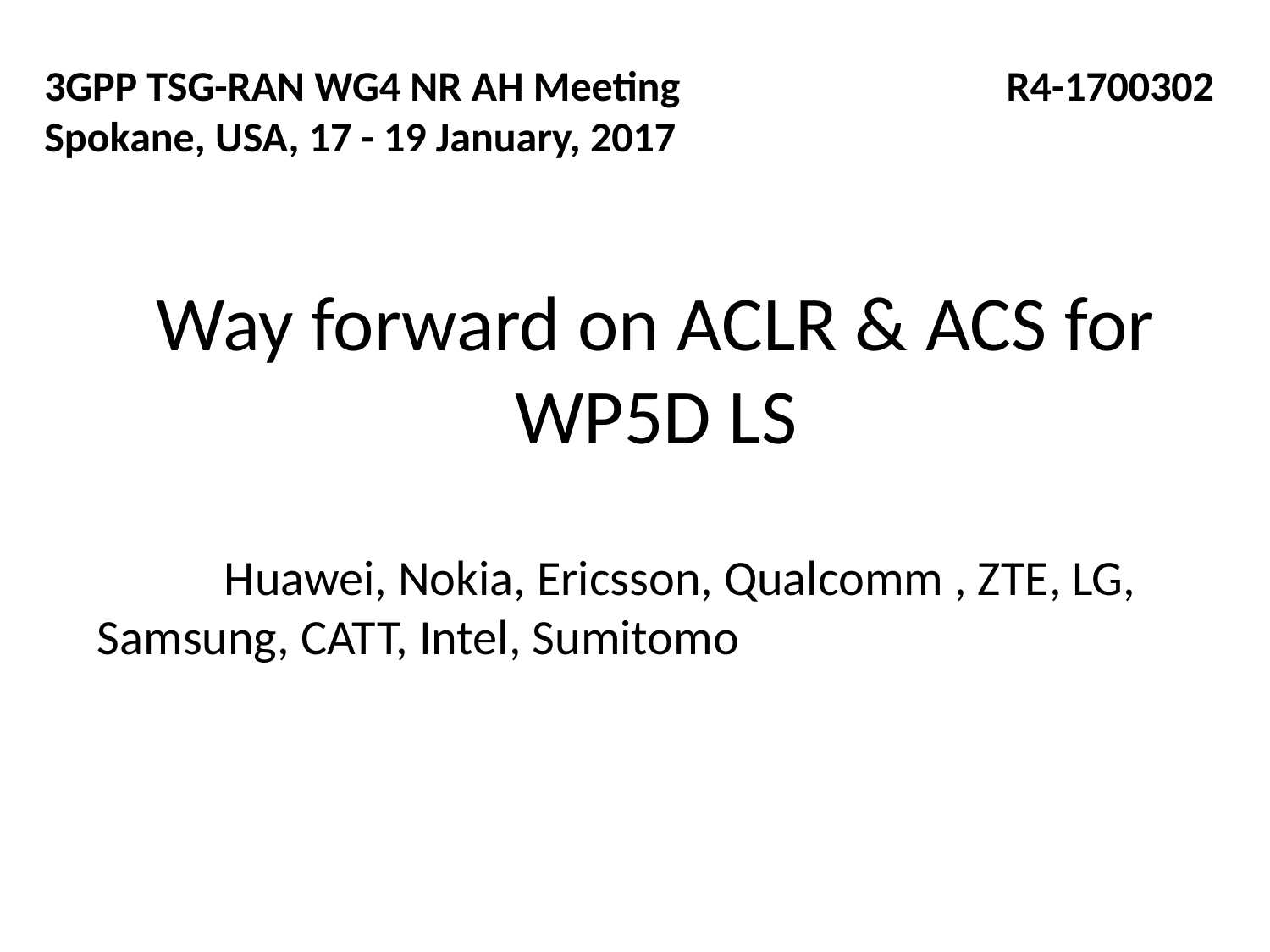

3GPP TSG-RAN WG4 NR AH Meeting	                     R4-1700302
Spokane, USA, 17 - 19 January, 2017
# Way forward on ACLR & ACS for WP5D LS
	Huawei, Nokia, Ericsson, Qualcomm , ZTE, LG, Samsung, CATT, Intel, Sumitomo